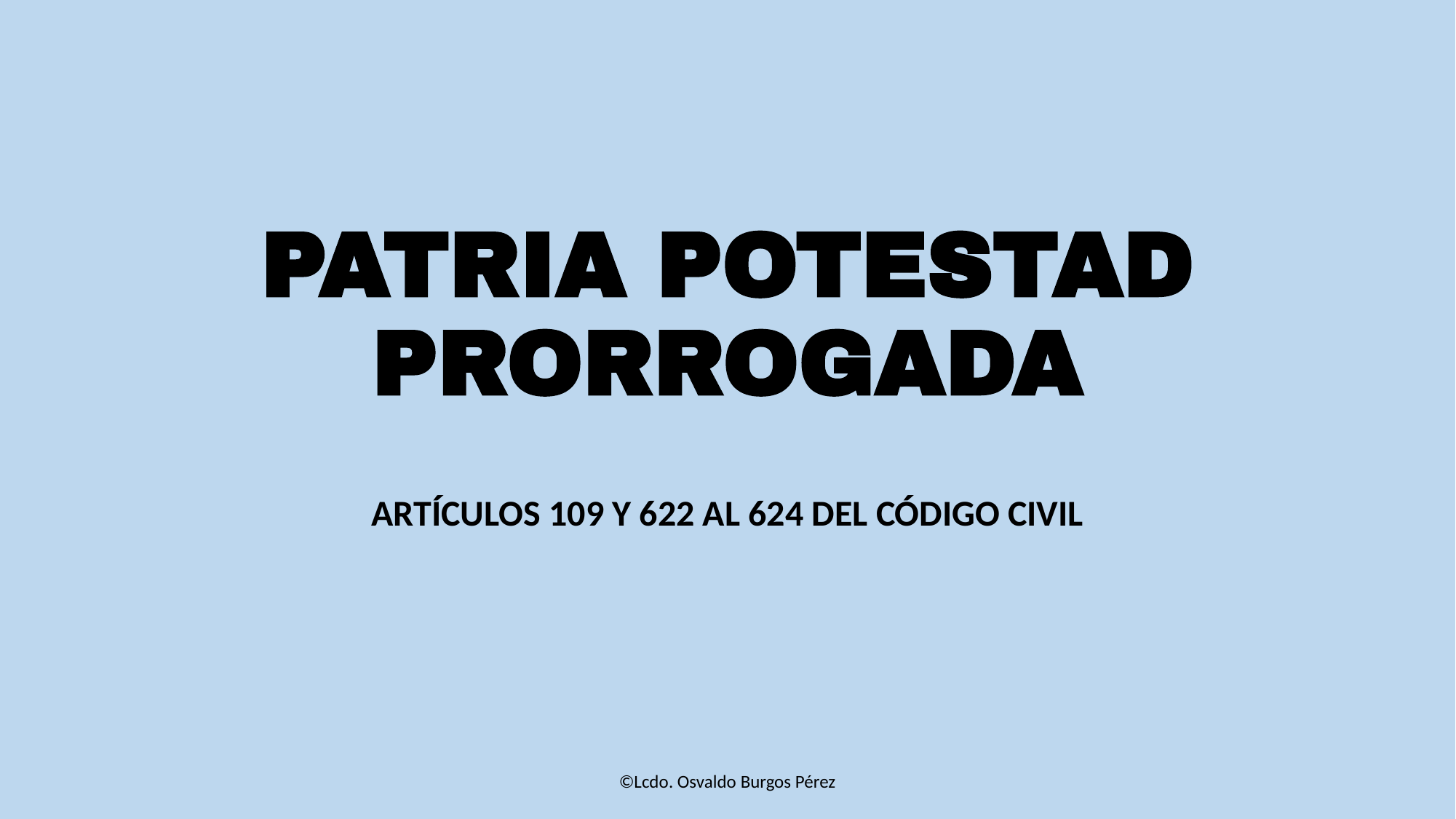

# PATRIA POTESTAD PRORROGADA

ARTÍCULOS 109 Y 622 AL 624 DEL CÓDIGO CIVIL

©Lcdo. Osvaldo Burgos Pérez